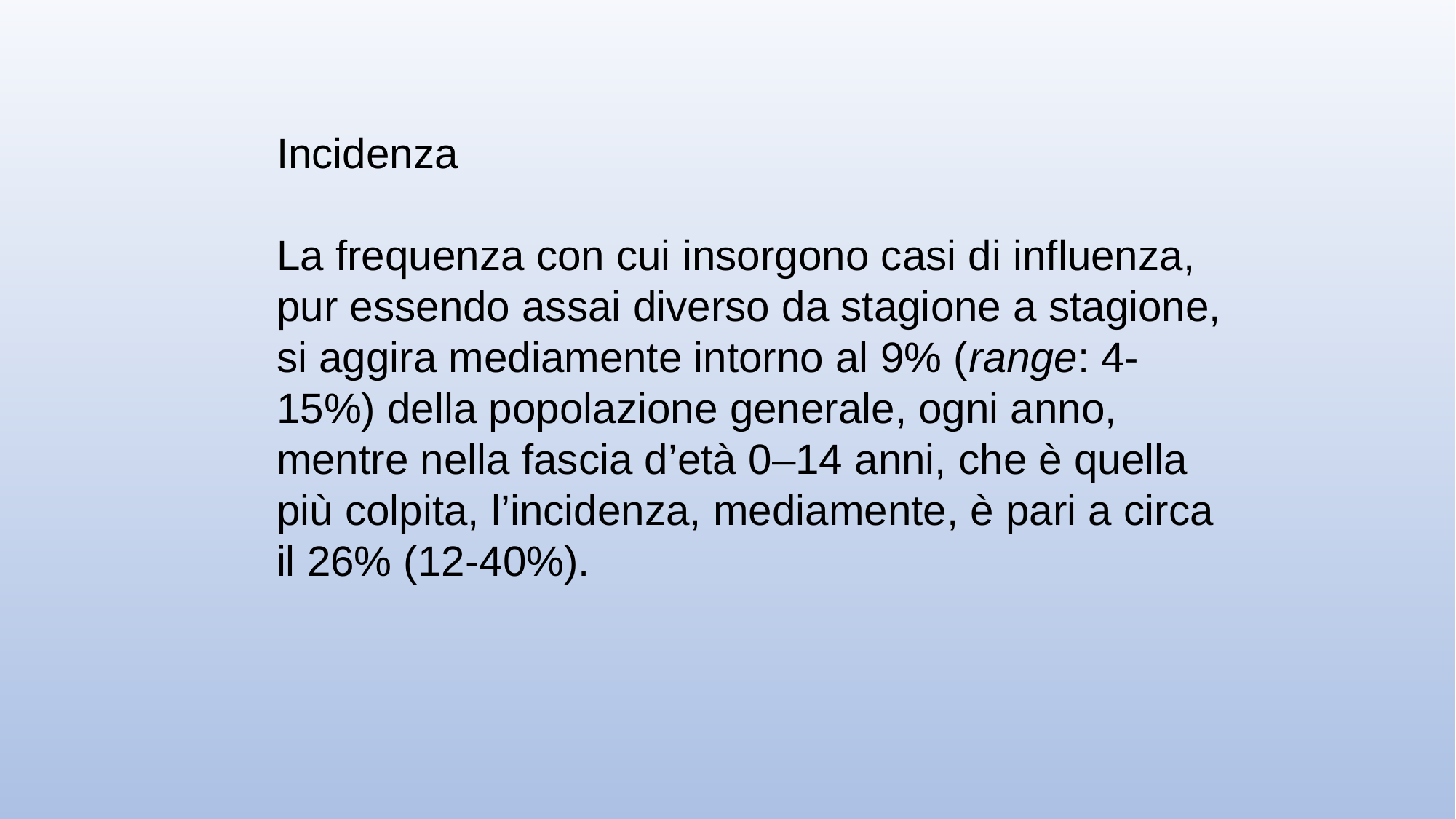

Incidenza

La frequenza con cui insorgono casi di influenza, pur essendo assai diverso da stagione a stagione, si aggira mediamente intorno al 9% (range: 4-15%) della popolazione generale, ogni anno, mentre nella fascia d’età 0–14 anni, che è quella più colpita, l’incidenza, mediamente, è pari a circa il 26% (12-40%).